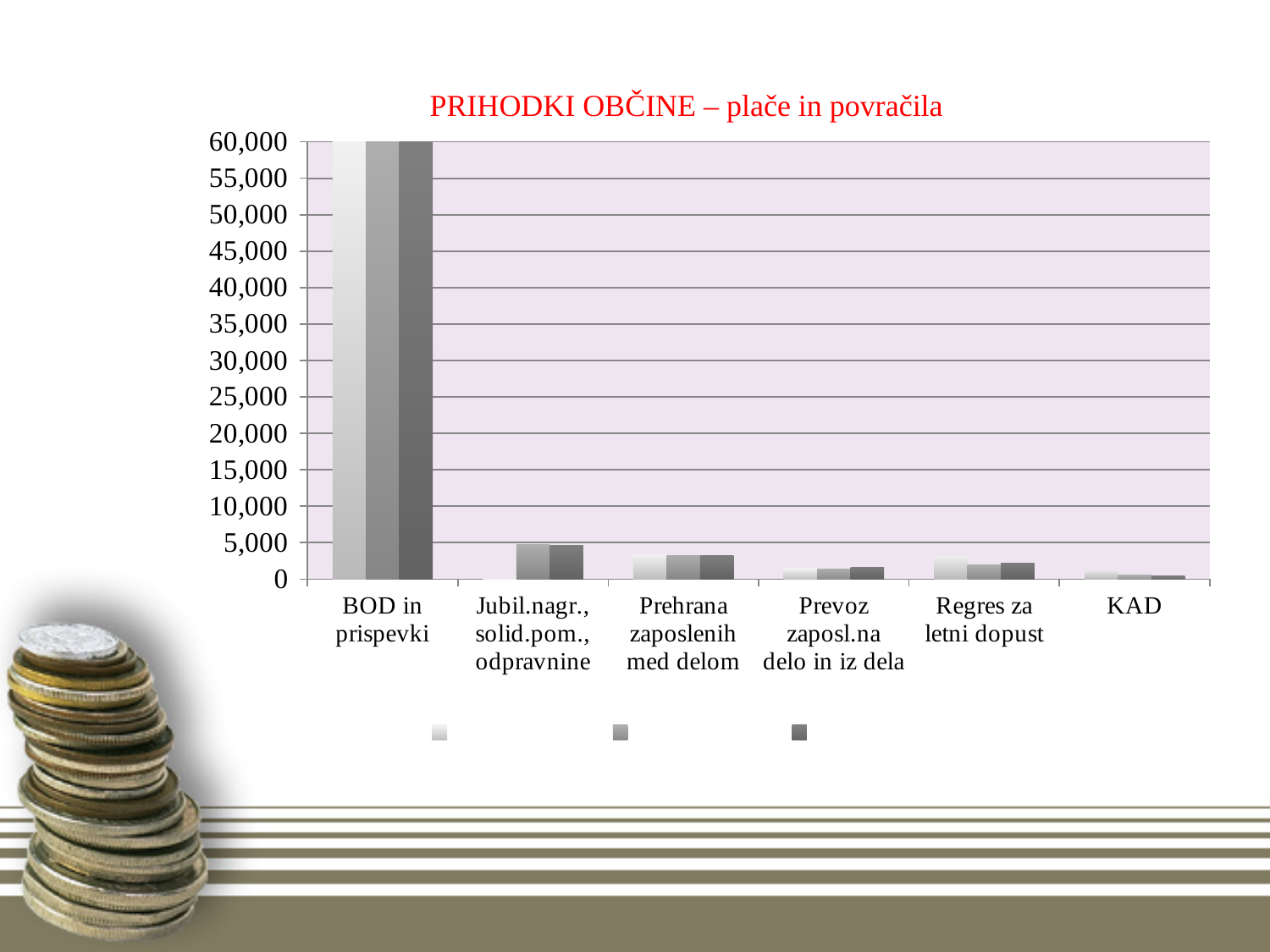

# PRIHODKI OBČINE – plače in povračila

### Chart

| Category | Leto 2013 | Plan 2014 | Leto 2014 |
|---|---|---|---|
| BOD in prispevki | 80537.0 | 81000.0 | 81120.0 |
| Jubil.nagr., solid.pom., odpravnine | 0.0 | 4700.0 | 4662.0 |
| Prehrana zaposlenih med delom | 3326.0 | 3200.0 | 3164.0 |
| Prevoz zaposl.na delo in iz dela | 1516.0 | 1400.0 | 1597.0 |
| Regres za letni dopust | 3046.0 | 2000.0 | 2122.0 |
| KAD | 1139.0 | 500.0 | 418.0 |